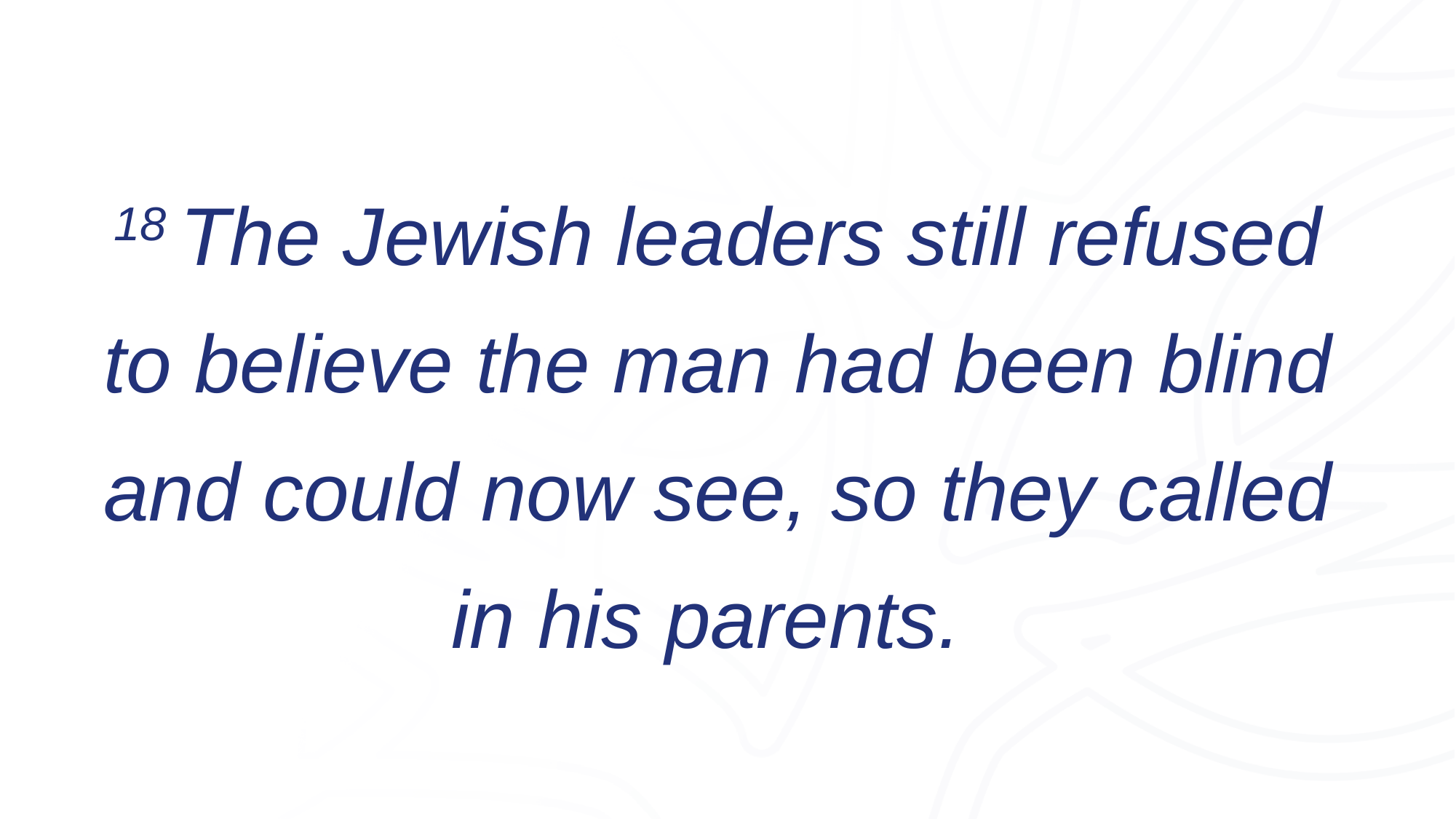

18 The Jewish leaders still refused to believe the man had been blind and could now see, so they called in his parents.